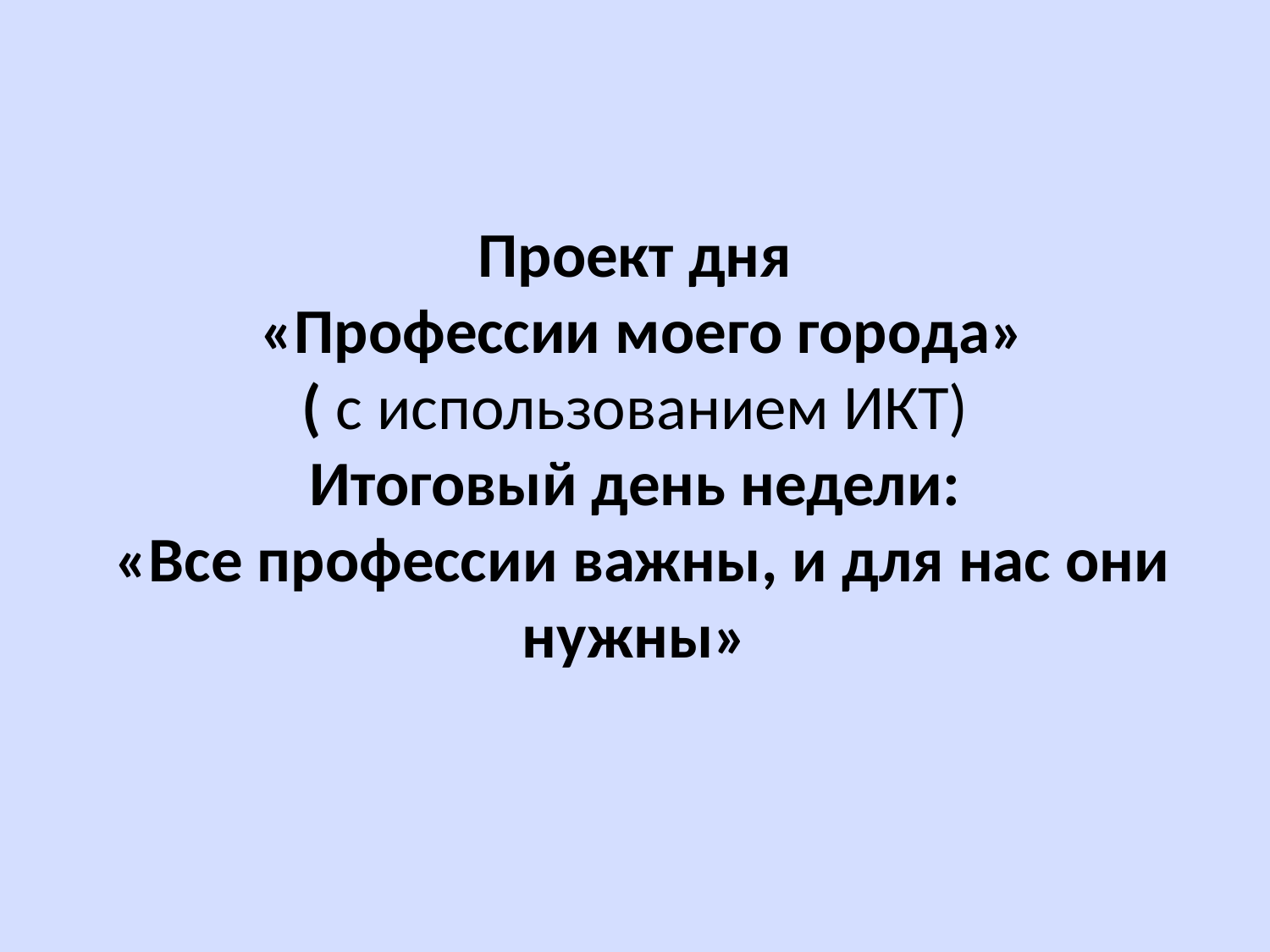

# Проект дня «Профессии моего города» ( с использованием ИКТ) Итоговый день недели: «Все профессии важны, и для нас они нужны»